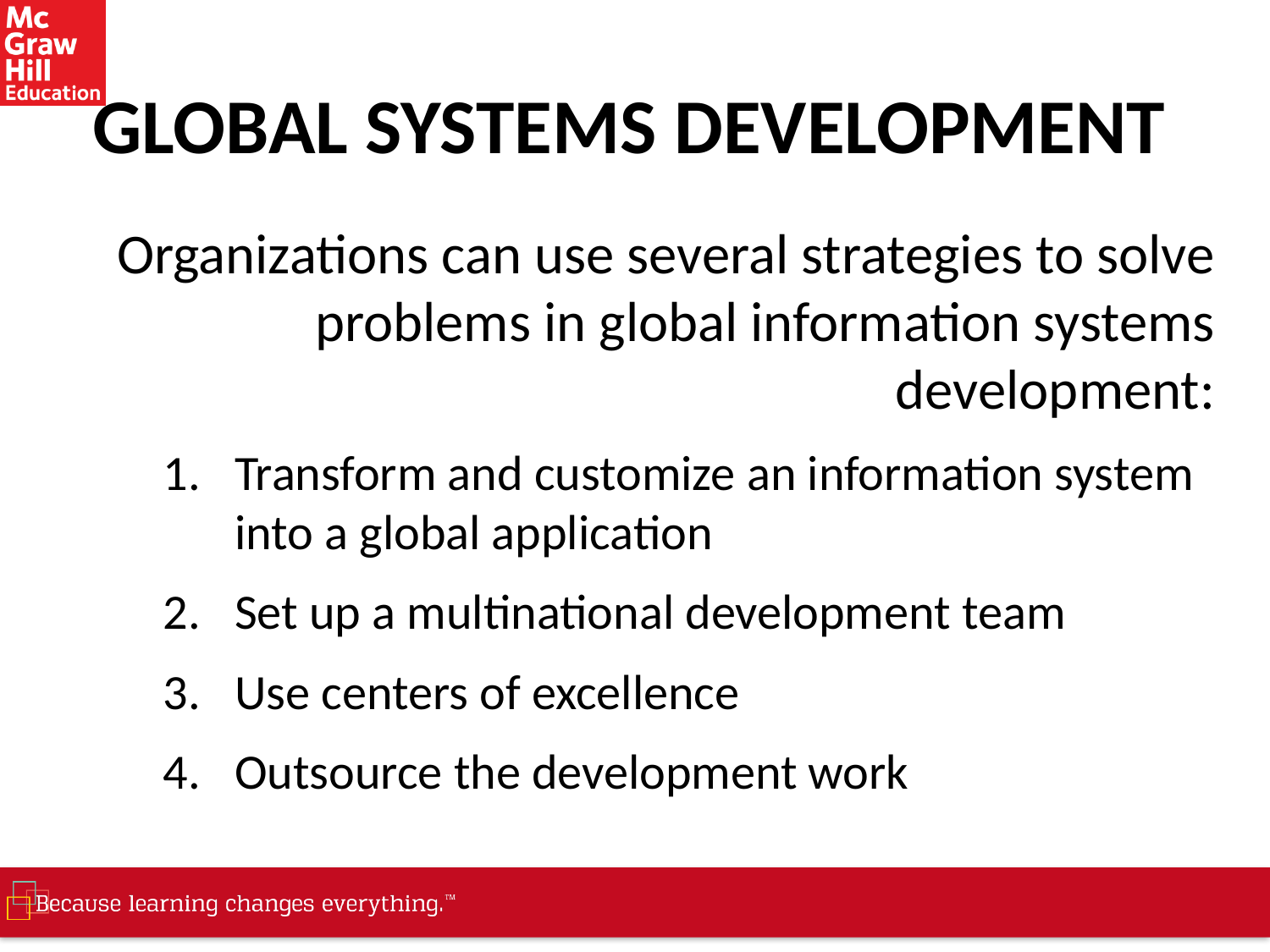

# GLOBAL SYSTEMS DEVELOPMENT
Organizations can use several strategies to solve problems in global information systems development:
Transform and customize an information system into a global application
Set up a multinational development team
Use centers of excellence
Outsource the development work